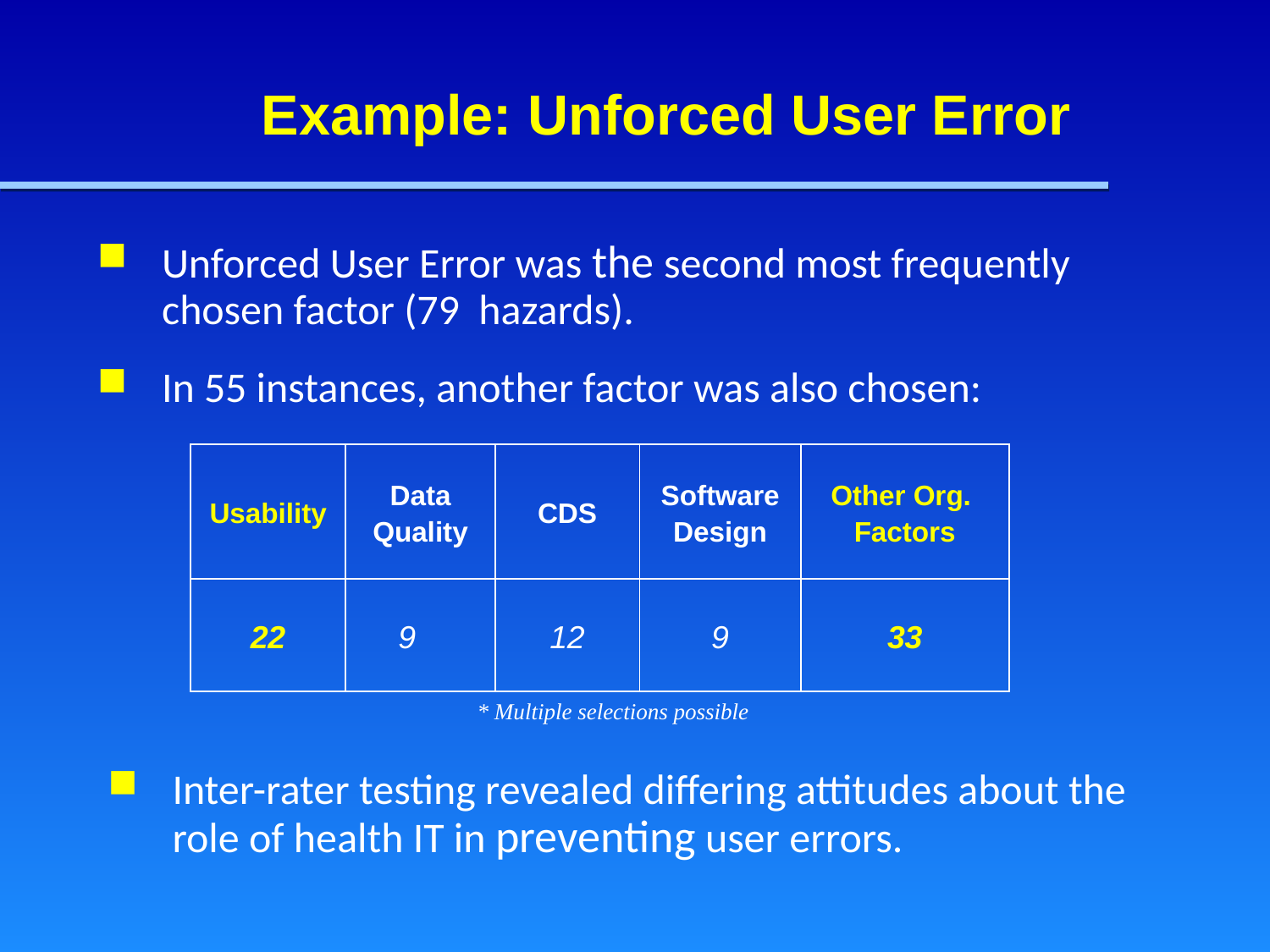

# Example: Unforced User Error
Unforced User Error was the second most frequently chosen factor (79  hazards).
In 55 instances, another factor was also chosen:
| Usability | Data Quality | CDS | Software Design | Other Org. Factors |
| --- | --- | --- | --- | --- |
| 22 | 9 | 12 | 9 | 33 |
* Multiple selections possible
Inter-rater testing revealed differing attitudes about the role of health IT in preventing user errors.